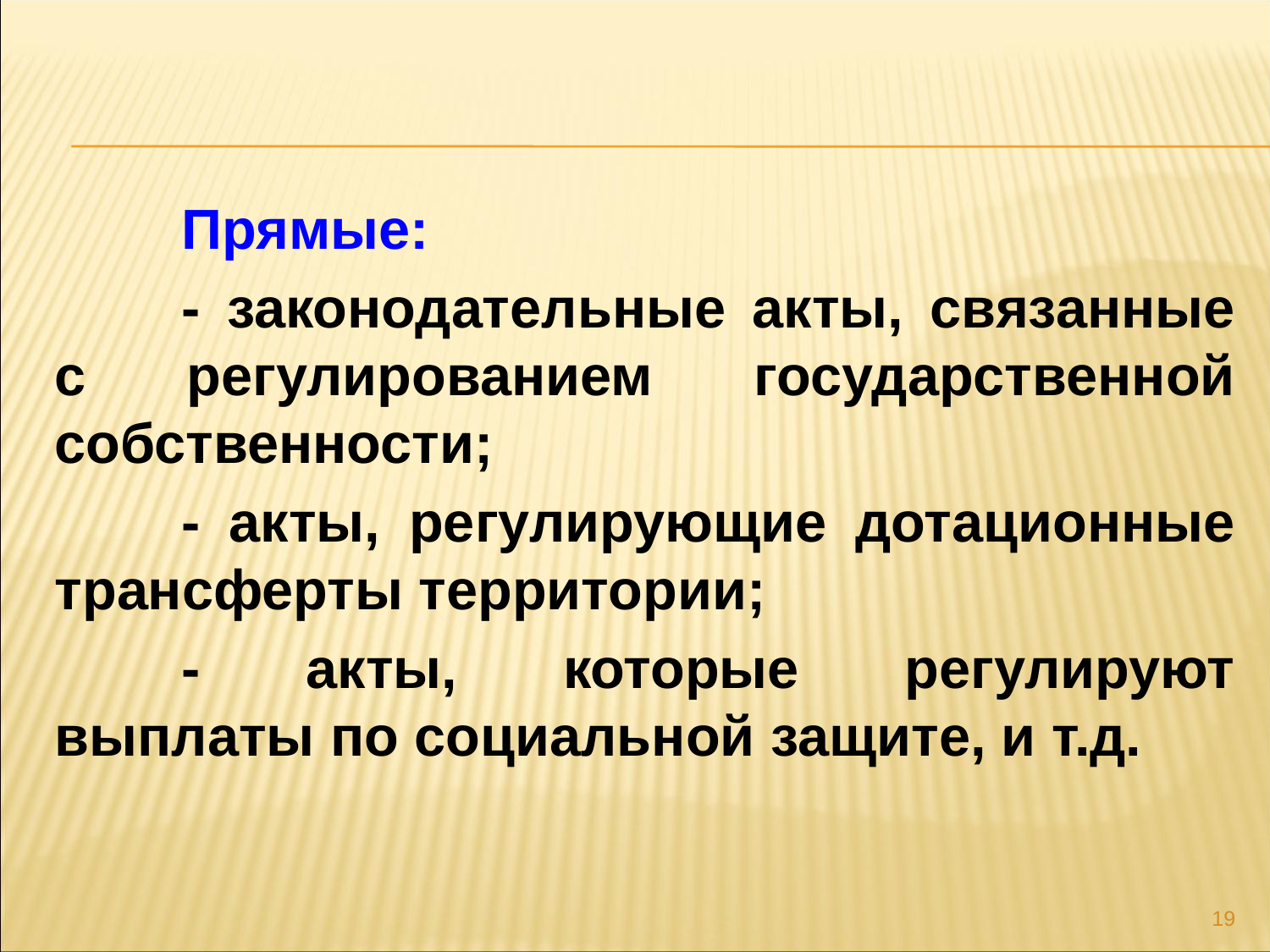

Прямые:
	- законодательные акты, связанные с регулированием государственной собственности;
	- акты, регулирующие дотационные трансферты территории;
	- акты, которые регулируют выплаты по социальной защите, и т.д.
19